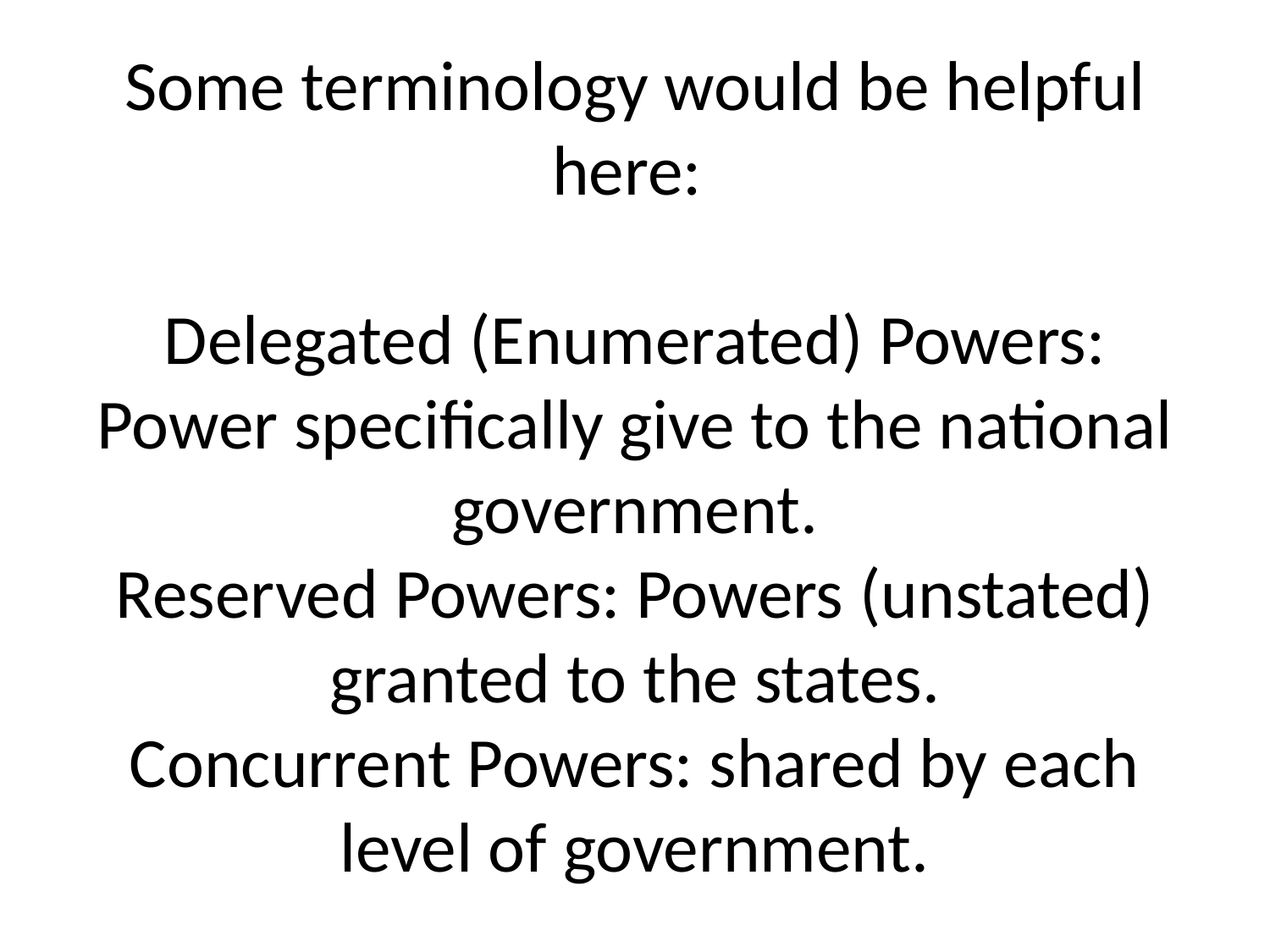

# Some terminology would be helpful here: Delegated (Enumerated) Powers: Power specifically give to the national government. Reserved Powers: Powers (unstated) granted to the states. Concurrent Powers: shared by each level of government.